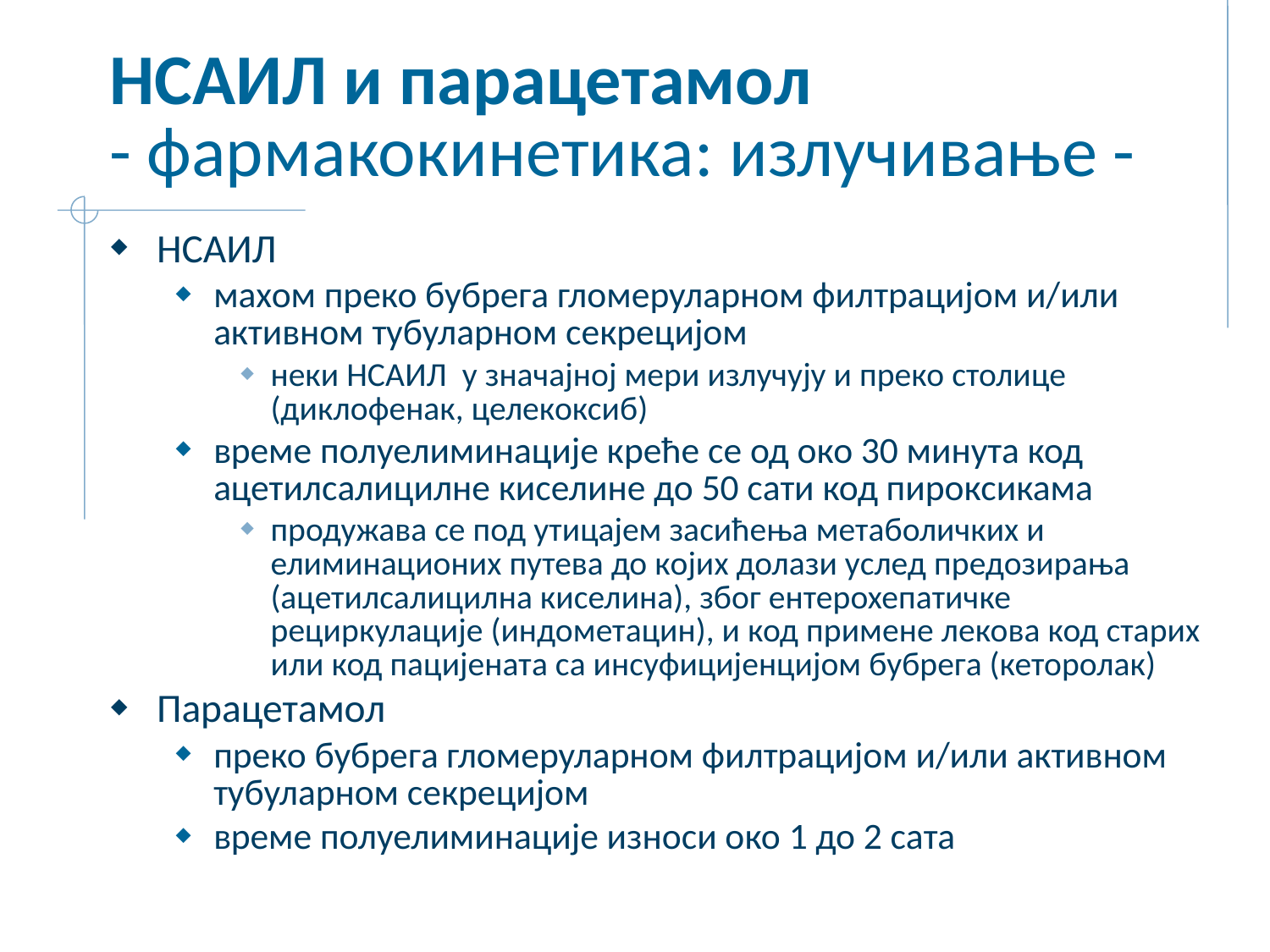

# НСАИЛ и парацетамол - фармакокинетика: излучивање -
НСАИЛ
махом преко бубрега гломеруларном филтрацијом и/или активном тубуларном секрецијом
неки НСАИЛ  у значајној мери излучују и преко столице (диклофенак, целекоксиб)
време полуелиминације креће се од око 30 минута код ацетилсалицилне киселине до 50 сати код пироксикама
продужава се под утицајем засићења метаболичких и елиминационих путева до којих долази услед предозирања (ацетилсалицилна киселина), због ентерохепатичке рециркулације (индометацин), и код примене лекова код старих или код пацијената са инсуфицијенцијом бубрега (кеторолак)
Парацетамол
преко бубрега гломеруларном филтрацијом и/или активном тубуларном секрецијом
време полуелиминације износи око 1 до 2 сата